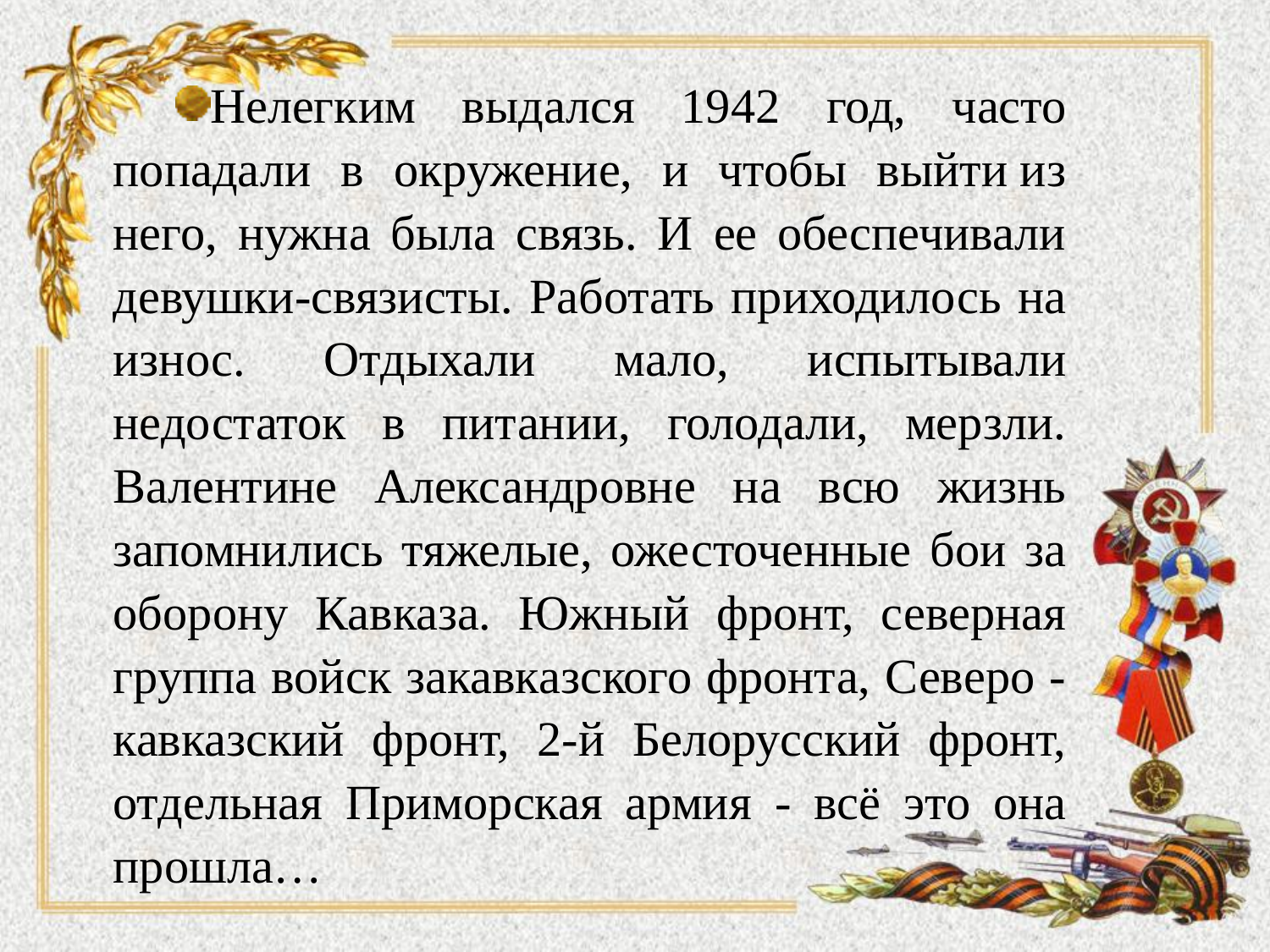

Нелегким выдался 1942 год, часто попадали в окружение, и чтобы выйти из него, нужна была связь. И ее обеспечивали девушки-связисты. Работать приходилось на износ. Отдыхали мало, испытывали недостаток в питании, голодали, мерзли. Валентине Александровне на всю жизнь запомнились тяжелые, ожесточенные бои за оборону Кавказа. Южный фронт, северная группа войск закавказского фронта, Северо - кавказский фронт, 2-й Белорусский фронт, отдельная Приморская армия - всё это она прошла…